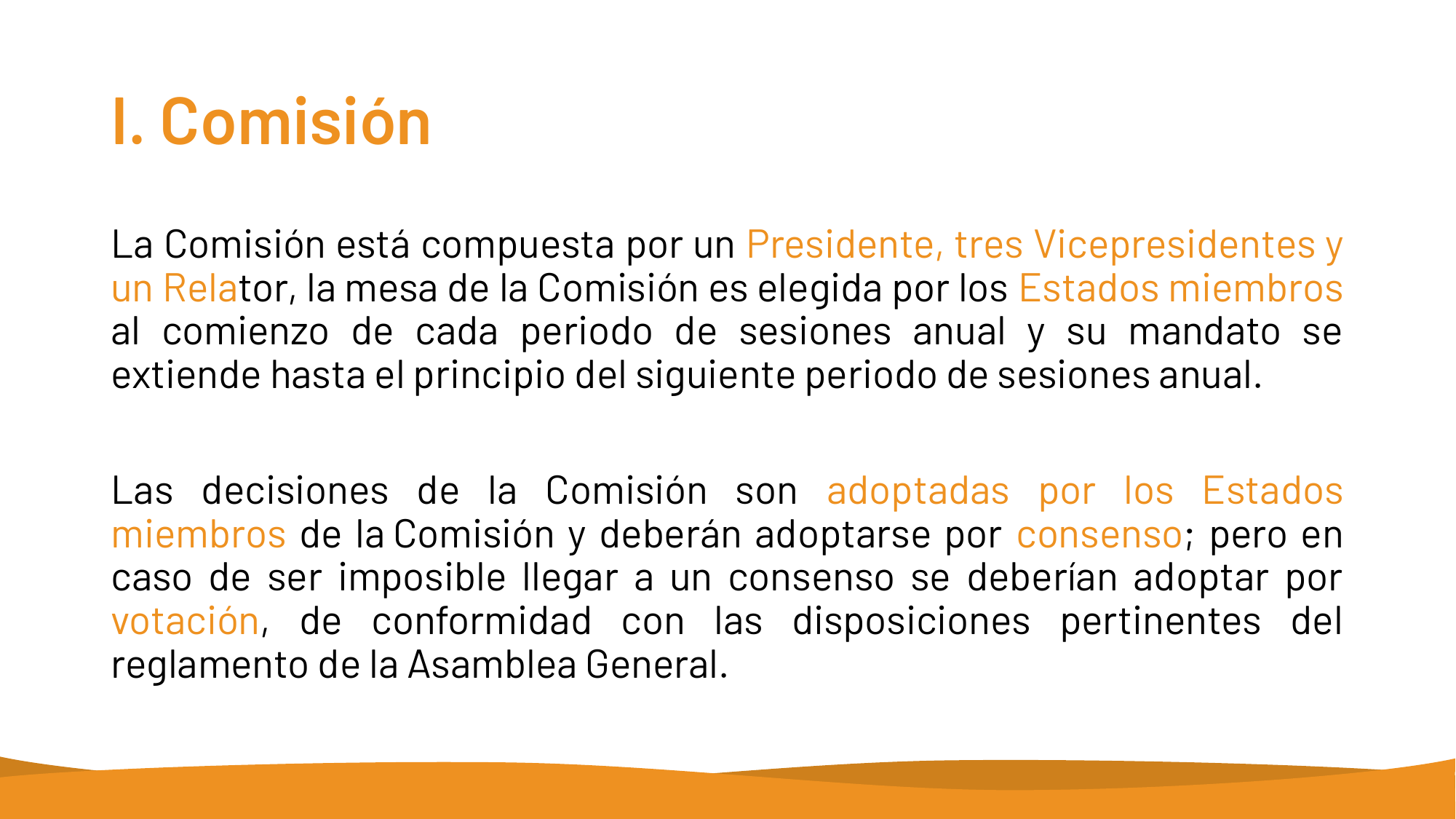

# I. Comisión
La Comisión está compuesta por un Presidente, tres Vicepresidentes y un Relator, la mesa de la Comisión es elegida por los Estados miembros al comienzo de cada periodo de sesiones anual y su mandato se extiende hasta el principio del siguiente periodo de sesiones anual.

Las decisiones de la Comisión son adoptadas por los Estados miembros de la Comisión y deberán adoptarse por consenso; pero en caso de ser imposible llegar a un consenso se deberían adoptar por votación, de conformidad con las disposiciones pertinentes del reglamento de la Asamblea General.